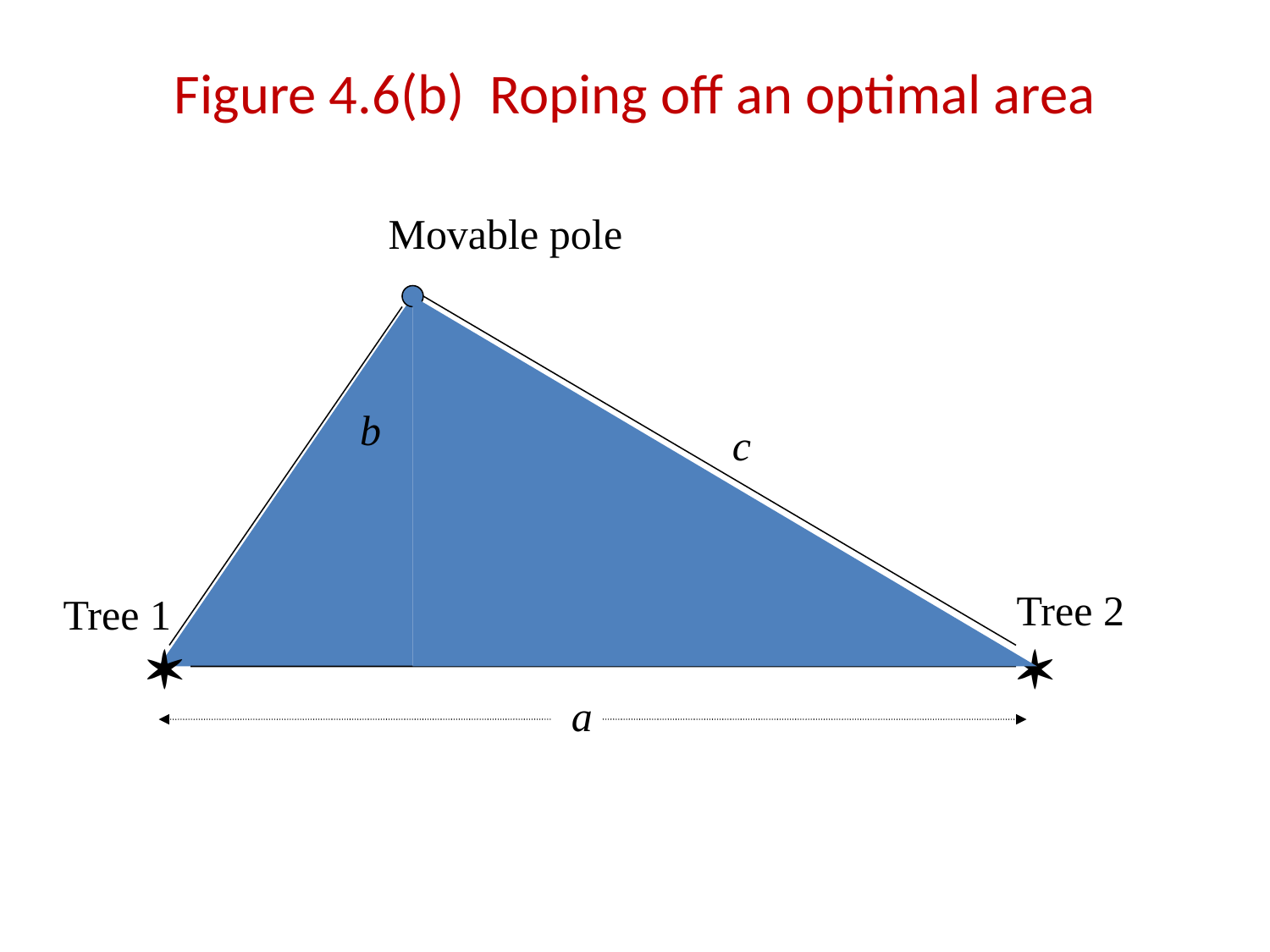

# Figure 4.6(b)  Roping off an optimal area
Movable pole

b
c
Tree 2
Tree 1
∗
∗

a